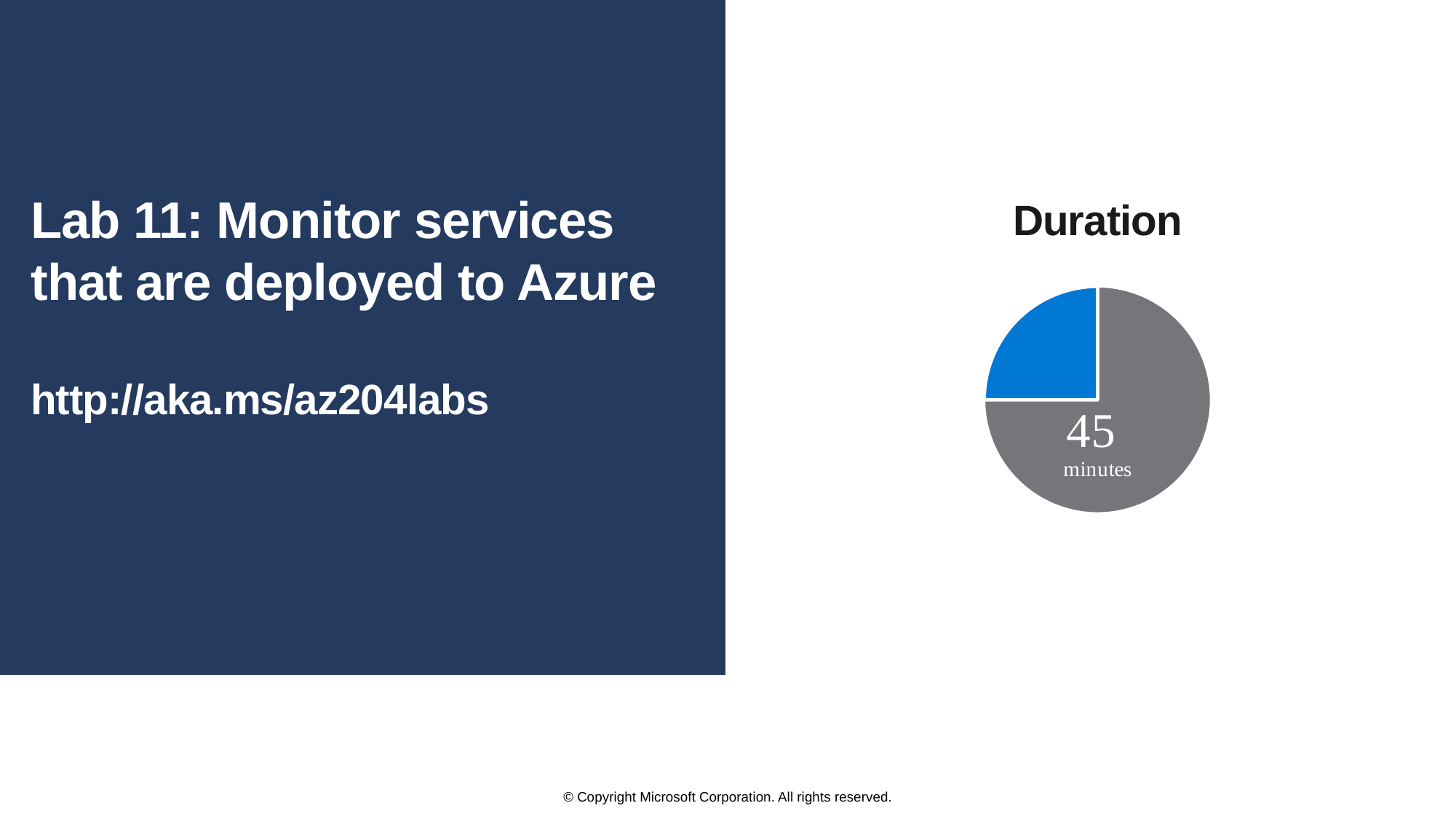

Lab 11: Monitor services that are deployed to Azure

http://aka.ms/az204labs

Duration
Lab 04: Constructing a polyglot data solution

http://aka.ms/az204labs

### Chart

| Category |  |
|---|---|